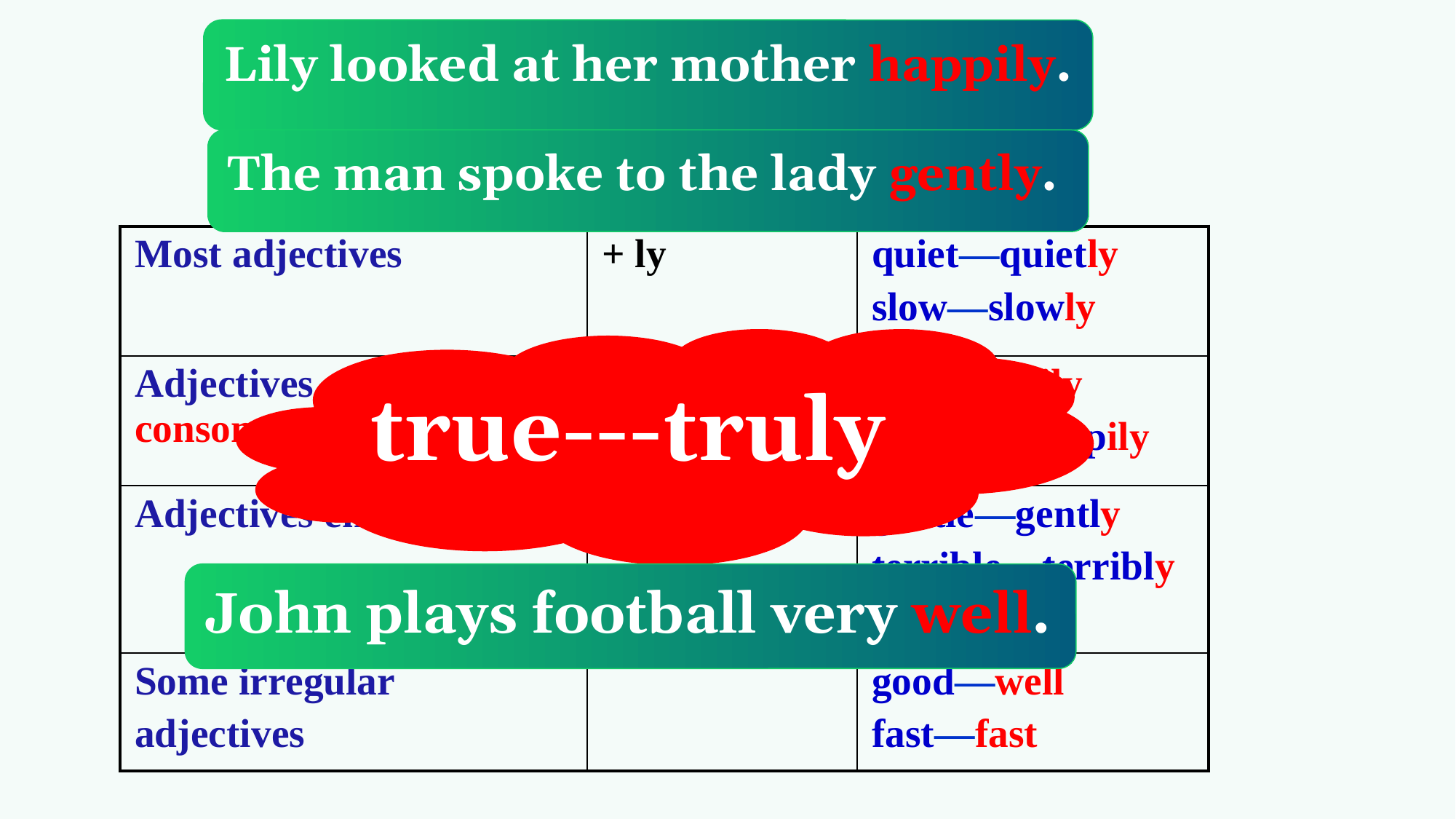

Lily looked at her mother happily.
The man spoke to the lady gently.
| Most adjectives | + ly | quiet—quietly slow—slowly |
| --- | --- | --- |
| Adjectives ending in consonant + -y | -y + ily | easy—easily happy—happily |
| Adjectives ending in + -le | -e + y | gentle—gently terrible—terribly |
| Some irregular adjectives |  | good—well fast—fast |
true---truly
John plays football very well.